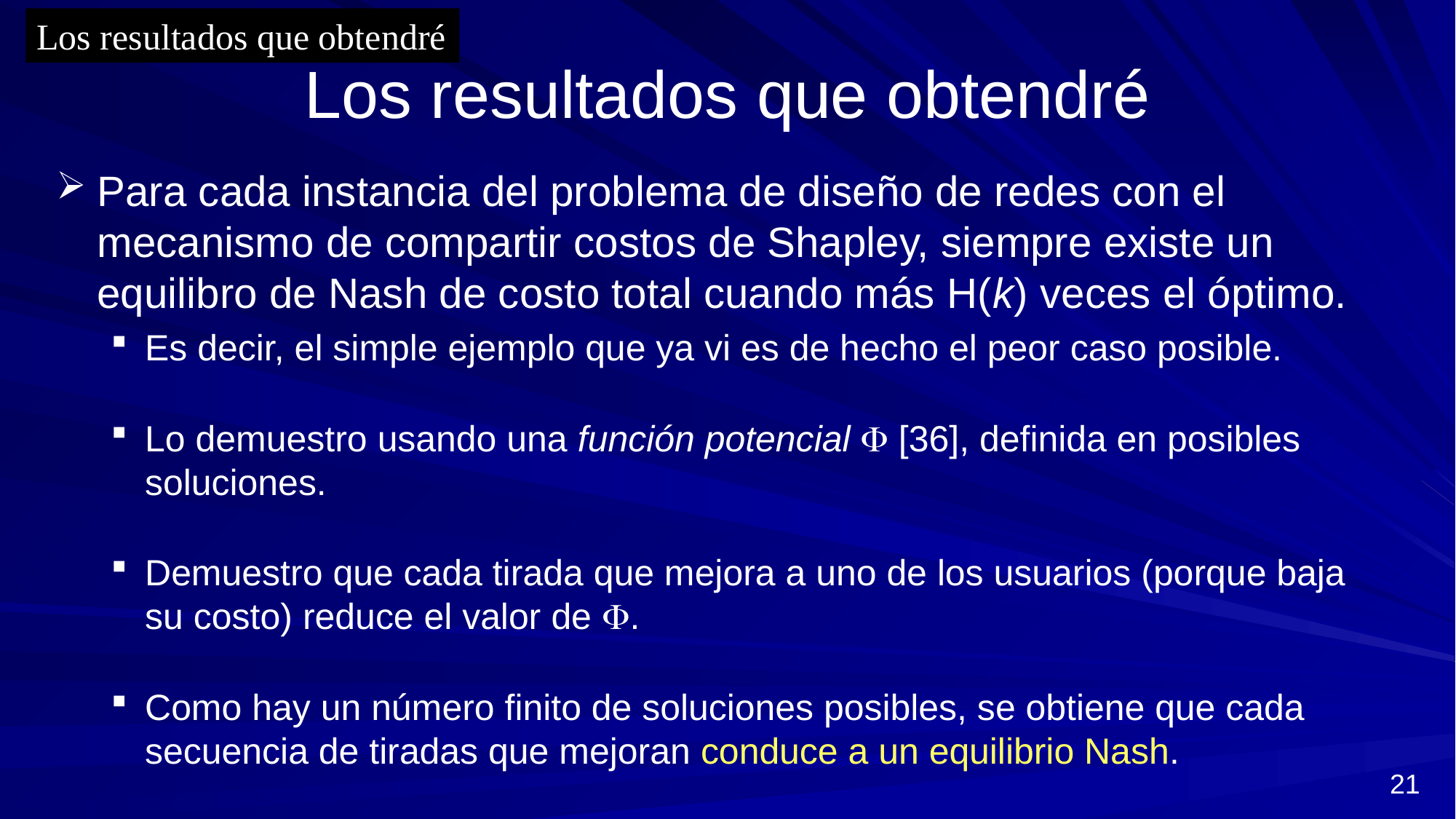

Los resultados que obtendré
# Los resultados que obtendré
Para cada instancia del problema de diseño de redes con el mecanismo de compartir costos de Shapley, siempre existe un equilibro de Nash de costo total cuando más H(k) veces el óptimo.
Es decir, el simple ejemplo que ya vi es de hecho el peor caso posible.

Lo demuestro usando una función potencial Φ [36], definida en posibles soluciones.

Demuestro que cada tirada que mejora a uno de los usuarios (porque baja su costo) reduce el valor de Φ.

Como hay un número finito de soluciones posibles, se obtiene que cada secuencia de tiradas que mejoran conduce a un equilibrio Nash.
21